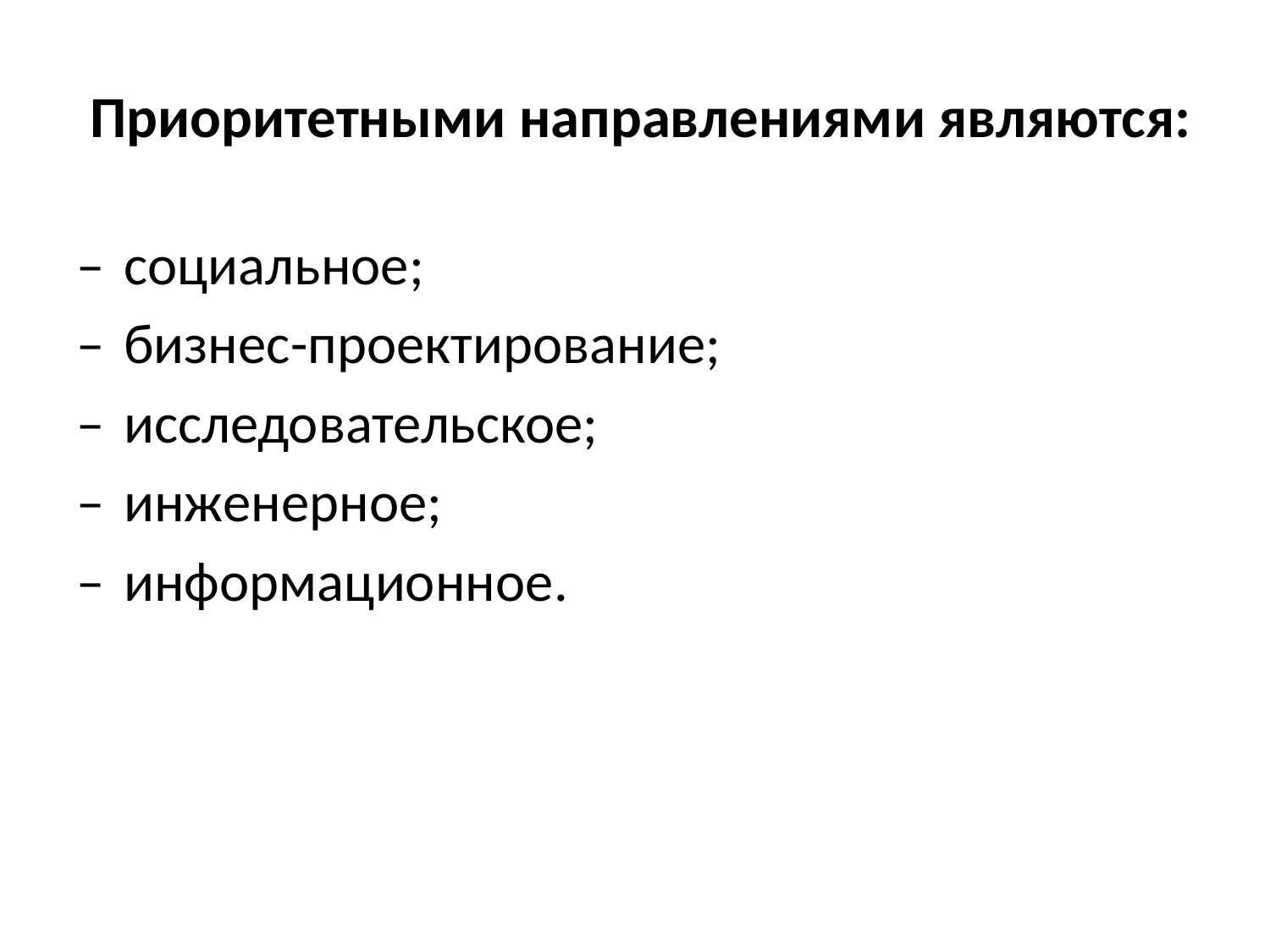

# Приоритетными направлениями являются:
–	социальное;
–	бизнес-проектирование;
–	исследовательское;
–	инженерное;
–	информационное.